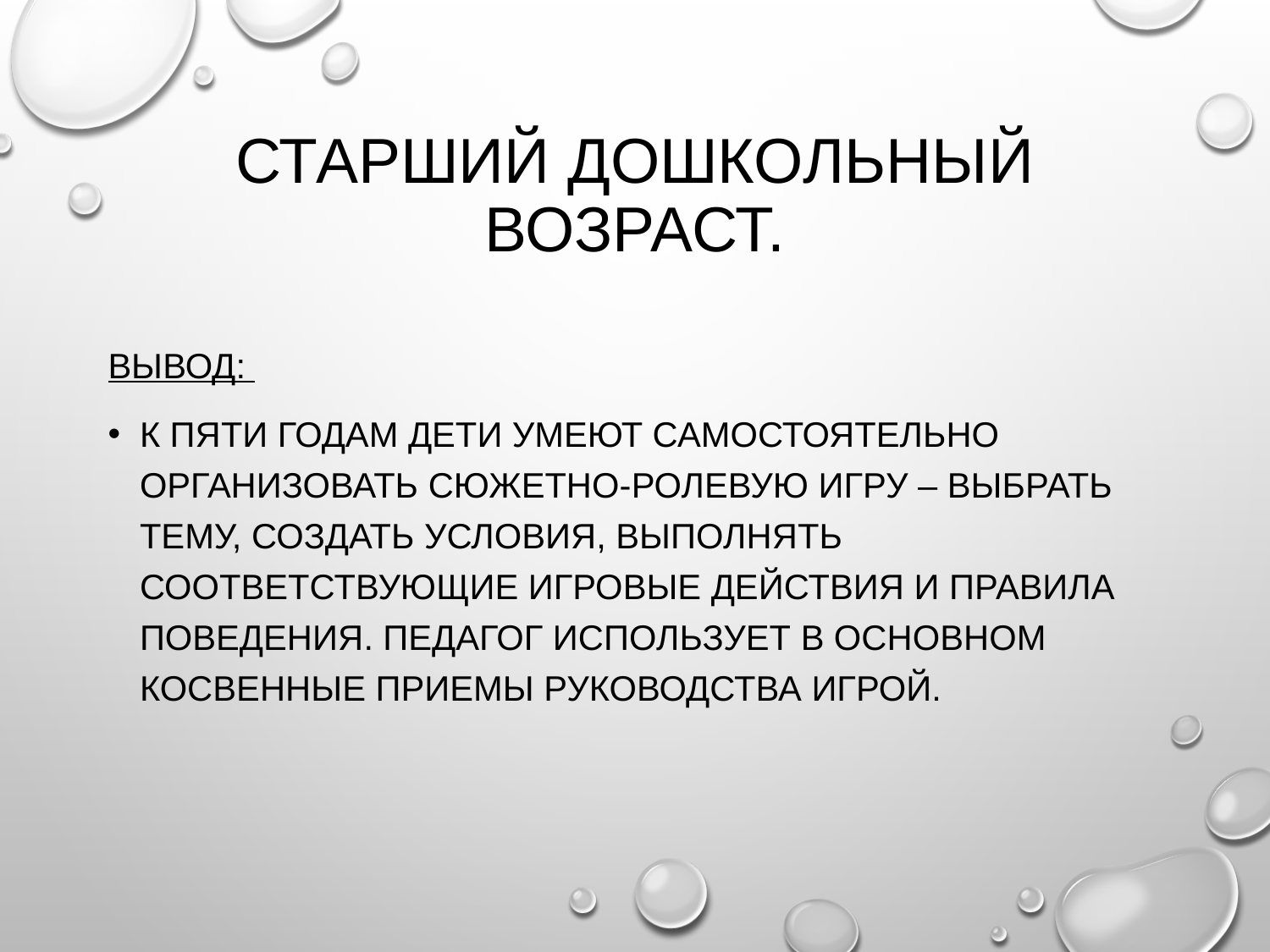

# Старший дошкольный возраст.
Вывод:
к пяти годам дети умеют самостоятельно организовать сюжетно-ролевую игру – выбрать тему, создать условия, выполнять соответствующие игровые действия и правила поведения. Педагог использует в основном косвенные приемы руководства игрой.